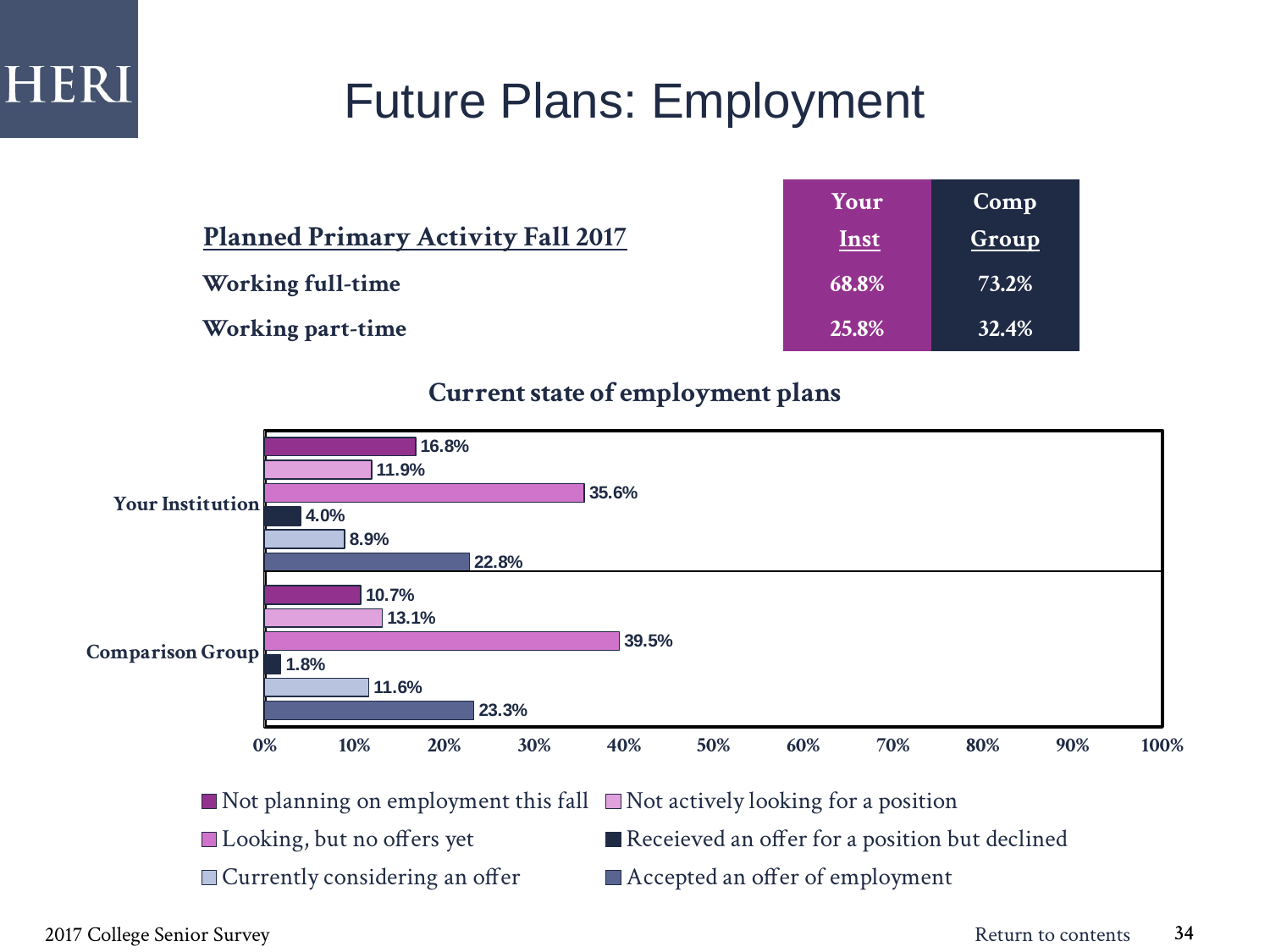

Future Plans: Employment
| Planned Primary Activity Fall 2017 | Your Inst | Comp Group |
| --- | --- | --- |
| Working full-time | 68.8% | 73.2% |
| Working part-time | 25.8% | 32.4% |

### Chart: Current state of employment plans

| Category | Accepted an offer of employment | Currently considering an offer | Receieved an offer for a position but declined | Looking, but no offers yet | Not actively looking for a position | Not planning on employment this fall |
|---|---|---|---|---|---|---|
| Comparison Group | 0.233 | 0.116 | 0.018 | 0.395 | 0.131 | 0.107 |
| Your Institution | 0.228 | 0.089 | 0.04 | 0.356 | 0.119 | 0.168 |
2017 College Senior Survey
34
34